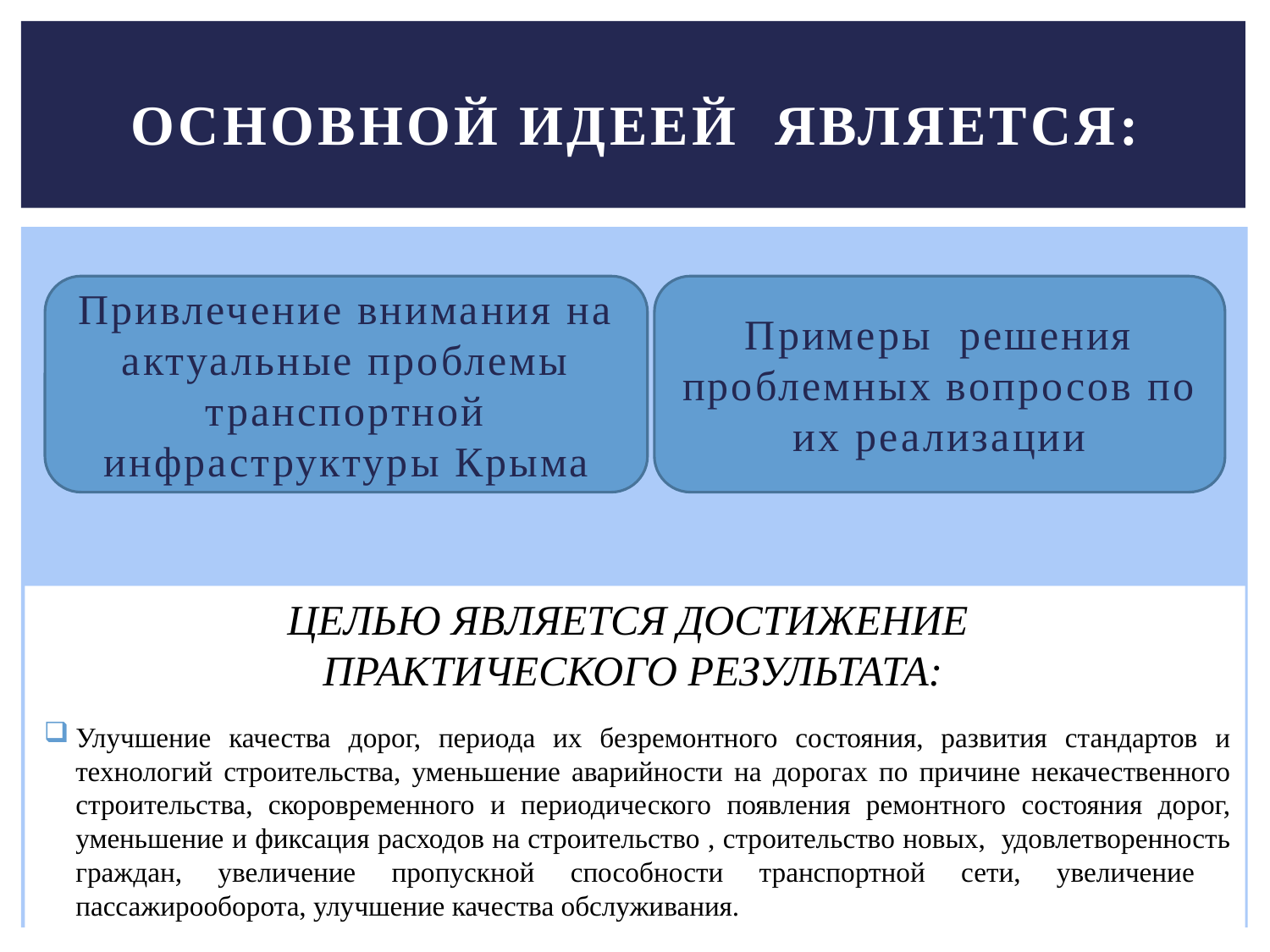

# ОСНОВНОЙ ИДЕЕЙ  ЯВЛЯЕТСЯ:
Привлечение внимания на актуальные проблемы транспортной инфраструктуры Крыма
Примеры  решения проблемных вопросов по их реализации
ЦЕЛЬЮ ЯВЛЯЕТСЯ ДОСТИЖЕНИЕ
ПРАКТИЧЕСКОГО РЕЗУЛЬТАТА:

Улучшение качества дорог, периода их безремонтного состояния, развития стандартов и технологий строительства, уменьшение аварийности на дорогах по причине некачественного строительства, скоровременного и периодического появления ремонтного состояния дорог, уменьшение и фиксация расходов на строительство , строительство новых,  удовлетворенность граждан, увеличение пропускной способности транспортной сети, увеличение  пассажирооборота, улучшение качества обслуживания.